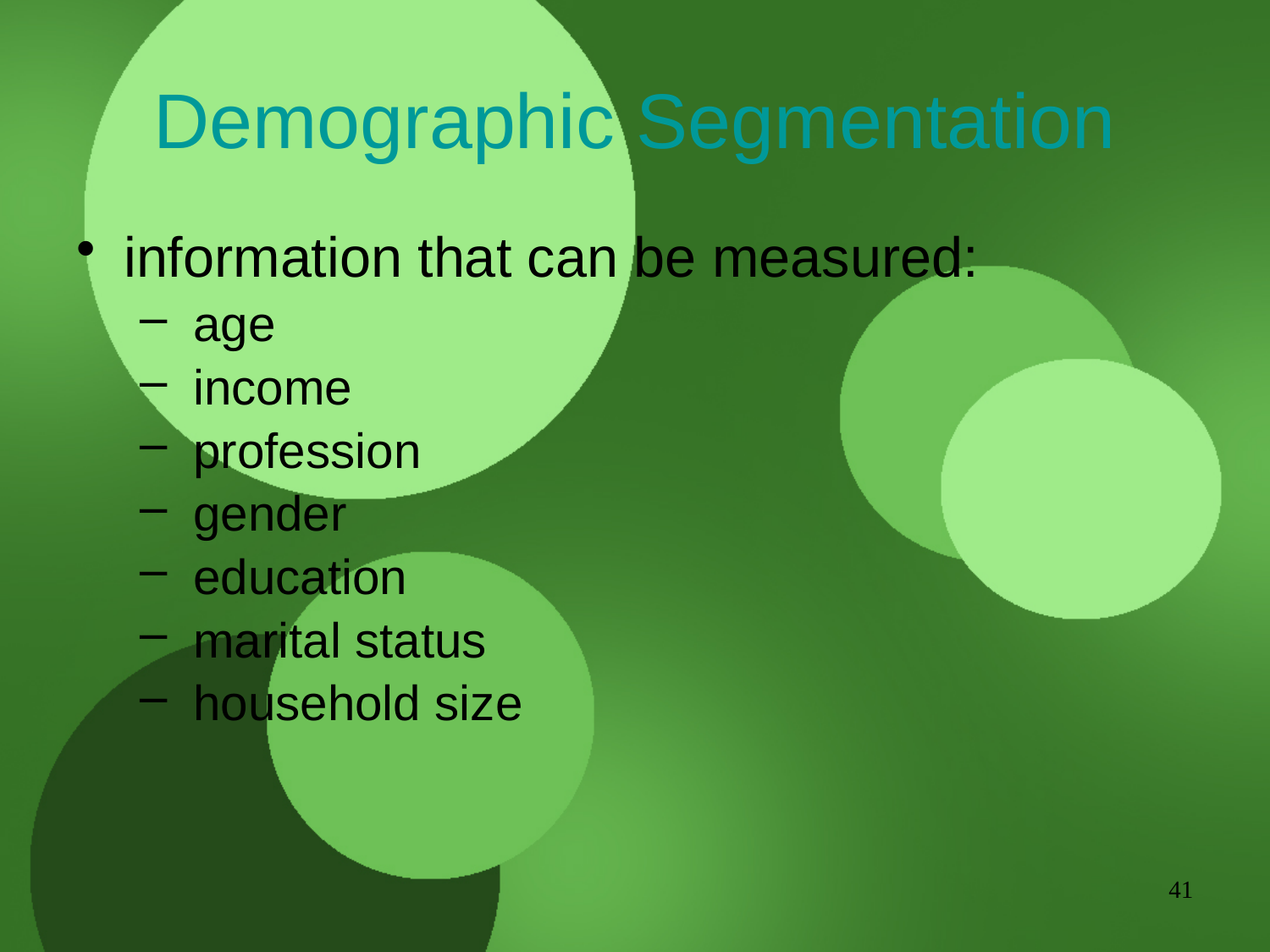

# Demographic Segmentation
information that can be measured:
 age
 income
 profession
 gender
 education
 marital status
 household size
41